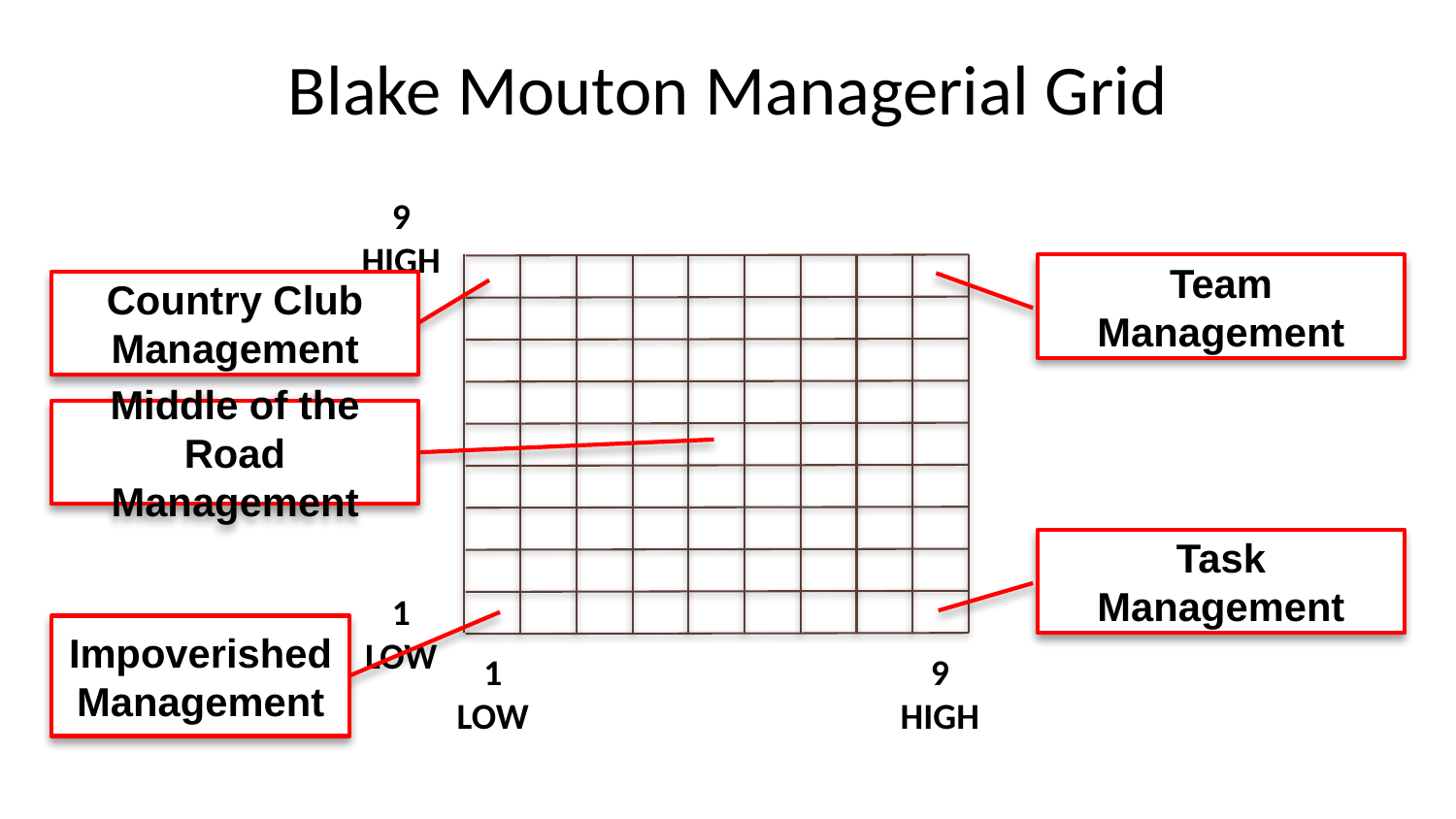

# Blake Mouton Managerial Grid
9
HIGH
Team
Management
Country Club Management
Middle of the Road Management
Task
Management
1
LOW
Impoverished
Management
9
HIGH
1
LOW